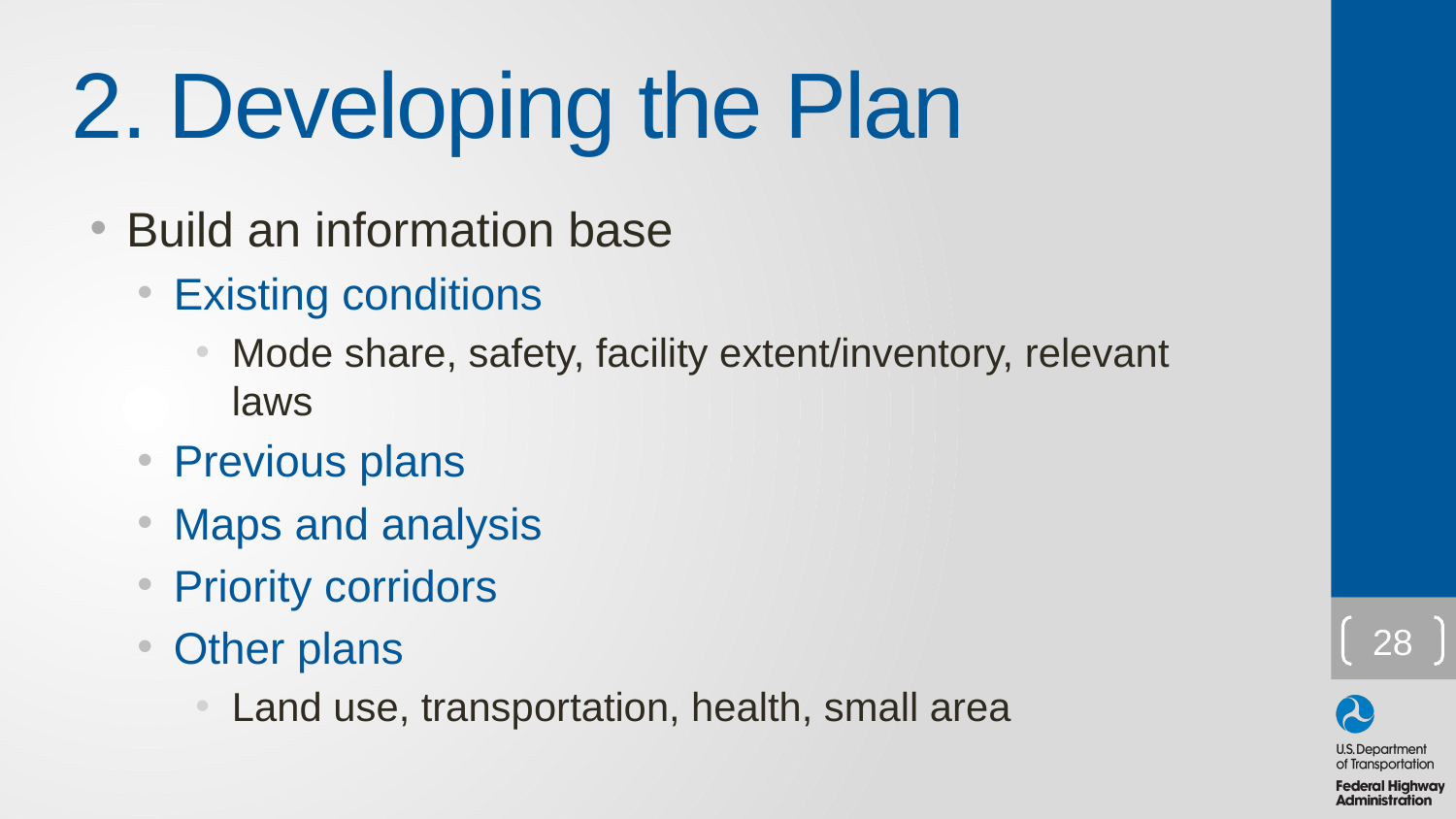

# 2. Developing the Plan
Build an information base
Existing conditions
Mode share, safety, facility extent/inventory, relevant laws
Previous plans
Maps and analysis
Priority corridors
Other plans
Land use, transportation, health, small area
28